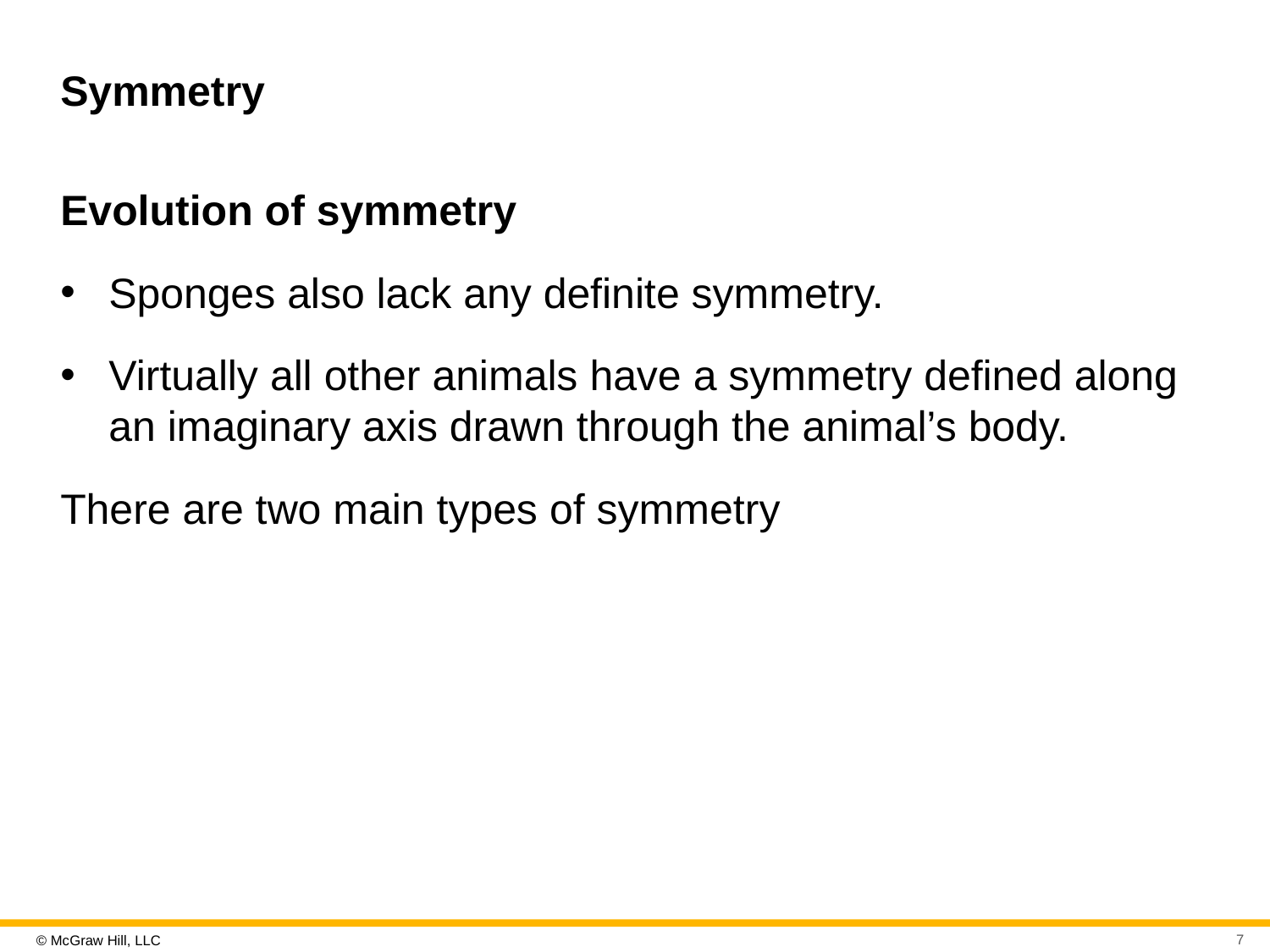

# Symmetry
Evolution of symmetry
Sponges also lack any definite symmetry.
Virtually all other animals have a symmetry defined along an imaginary axis drawn through the animal’s body.
There are two main types of symmetry
7